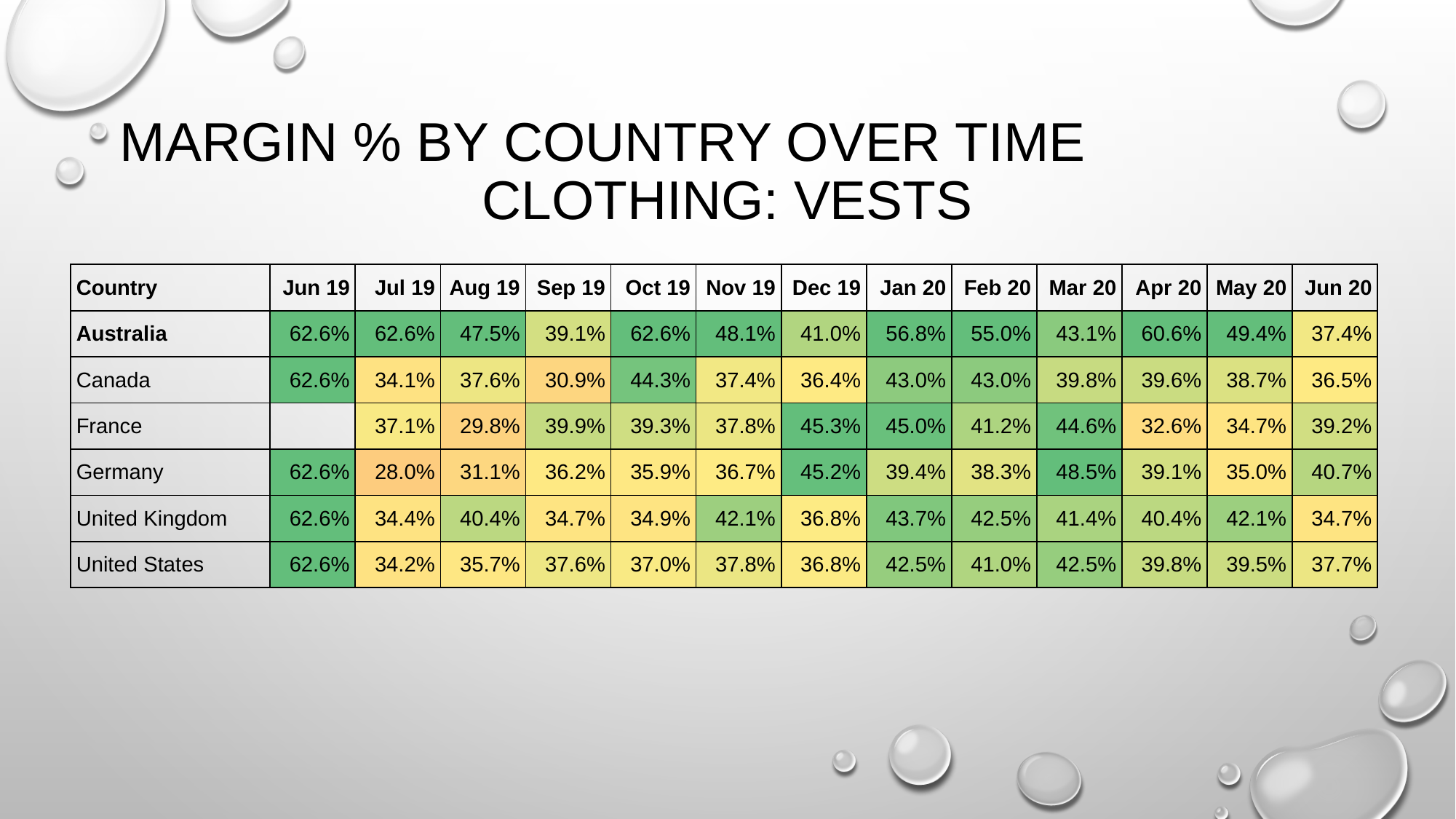

# Margin % by Country over time
Clothing: Vests
| Country | Jun 19 | Jul 19 | Aug 19 | Sep 19 | Oct 19 | Nov 19 | Dec 19 | Jan 20 | Feb 20 | Mar 20 | Apr 20 | May 20 | Jun 20 |
| --- | --- | --- | --- | --- | --- | --- | --- | --- | --- | --- | --- | --- | --- |
| Australia | 62.6% | 62.6% | 47.5% | 39.1% | 62.6% | 48.1% | 41.0% | 56.8% | 55.0% | 43.1% | 60.6% | 49.4% | 37.4% |
| Canada | 62.6% | 34.1% | 37.6% | 30.9% | 44.3% | 37.4% | 36.4% | 43.0% | 43.0% | 39.8% | 39.6% | 38.7% | 36.5% |
| France |  | 37.1% | 29.8% | 39.9% | 39.3% | 37.8% | 45.3% | 45.0% | 41.2% | 44.6% | 32.6% | 34.7% | 39.2% |
| Germany | 62.6% | 28.0% | 31.1% | 36.2% | 35.9% | 36.7% | 45.2% | 39.4% | 38.3% | 48.5% | 39.1% | 35.0% | 40.7% |
| United Kingdom | 62.6% | 34.4% | 40.4% | 34.7% | 34.9% | 42.1% | 36.8% | 43.7% | 42.5% | 41.4% | 40.4% | 42.1% | 34.7% |
| United States | 62.6% | 34.2% | 35.7% | 37.6% | 37.0% | 37.8% | 36.8% | 42.5% | 41.0% | 42.5% | 39.8% | 39.5% | 37.7% |